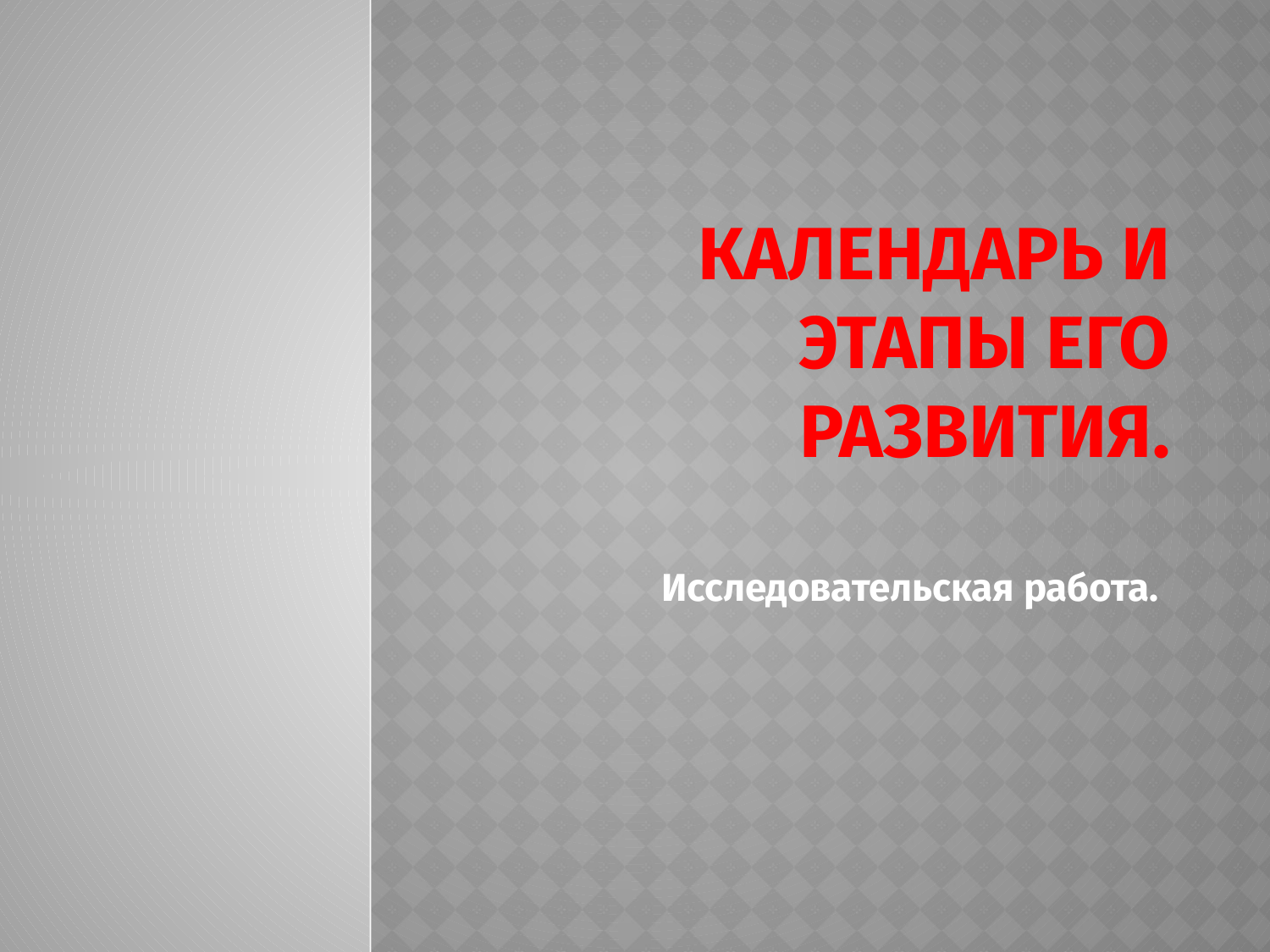

# Календарь и этапы его развития.

Исследовательская работа.